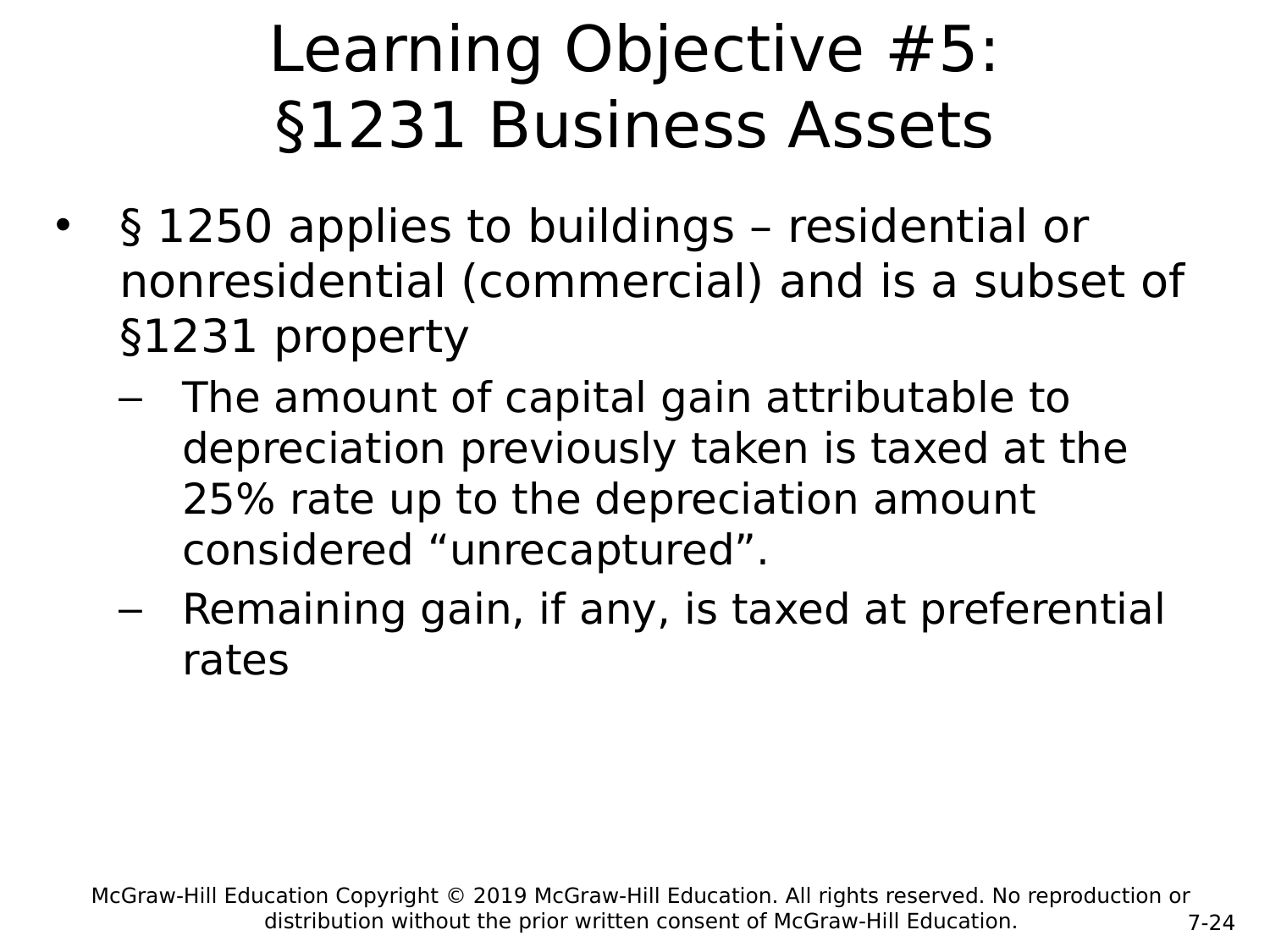

# Learning Objective #5: §1231 Business Assets
§ 1250 applies to buildings – residential or nonresidential (commercial) and is a subset of §1231 property
The amount of capital gain attributable to depreciation previously taken is taxed at the 25% rate up to the depreciation amount considered “unrecaptured”.
Remaining gain, if any, is taxed at preferential rates
McGraw-Hill Education Copyright © 2019 McGraw-Hill Education. All rights reserved. No reproduction or distribution without the prior written consent of McGraw-Hill Education.
7-24